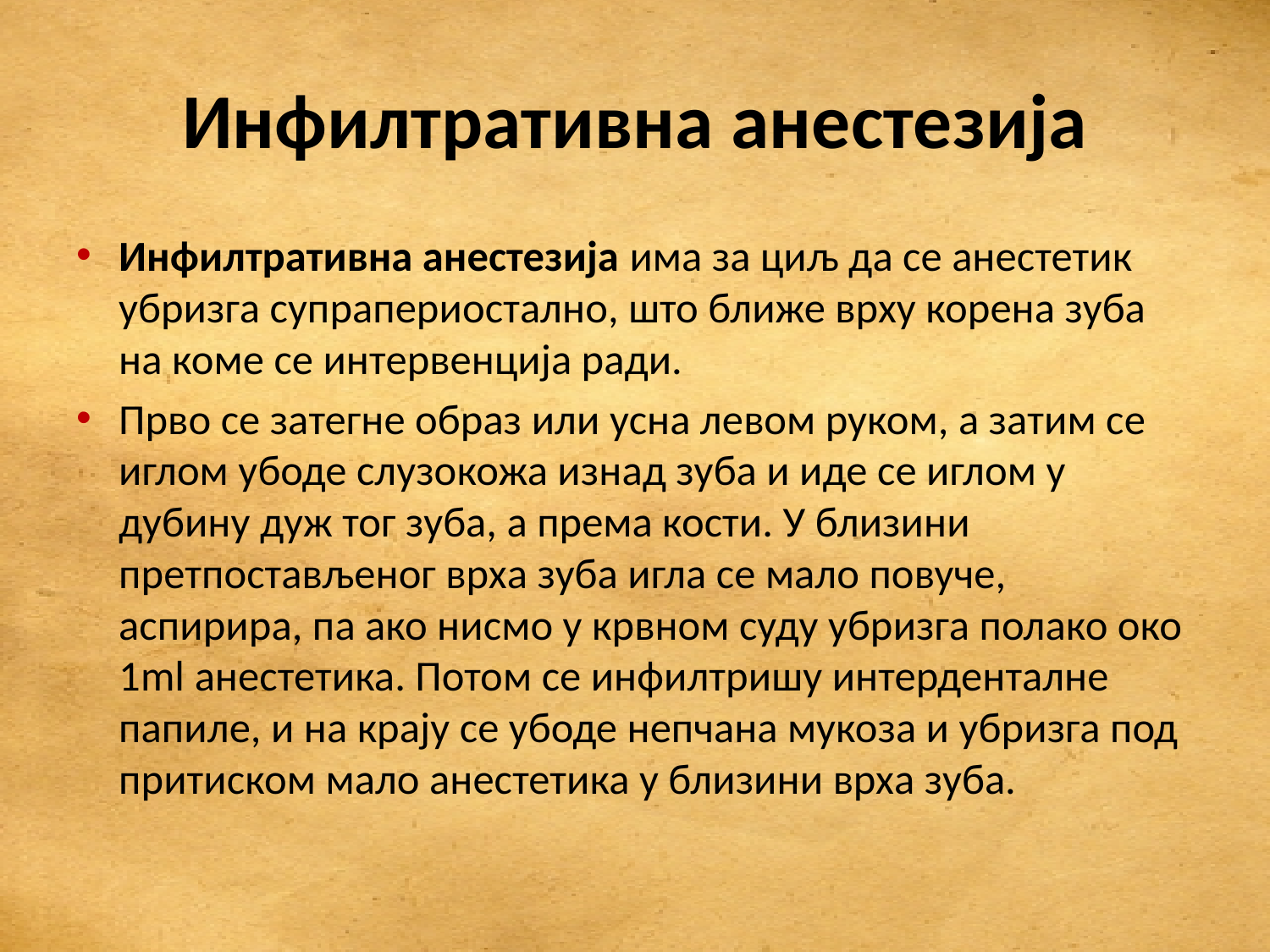

# Инфилтративна анестезија
Инфилтративна анестезија има за циљ да се анестетик убризга супрапериостално, што ближе врху корена зуба на коме се интервенција ради.
Прво се затегне образ или усна левом руком, а затим се иглом убоде слузокожа изнад зуба и иде се иглом у дубину дуж тог зуба, а према кости. У близини претпостављеног врха зуба игла се мало повуче, аспирира, па ако нисмо у крвном суду убризга полако око 1ml анестетика. Потом се инфилтришу интерденталне папиле, и на крају се убоде непчана мукоза и убризга под притиском мало анестетика у близини врха зуба.